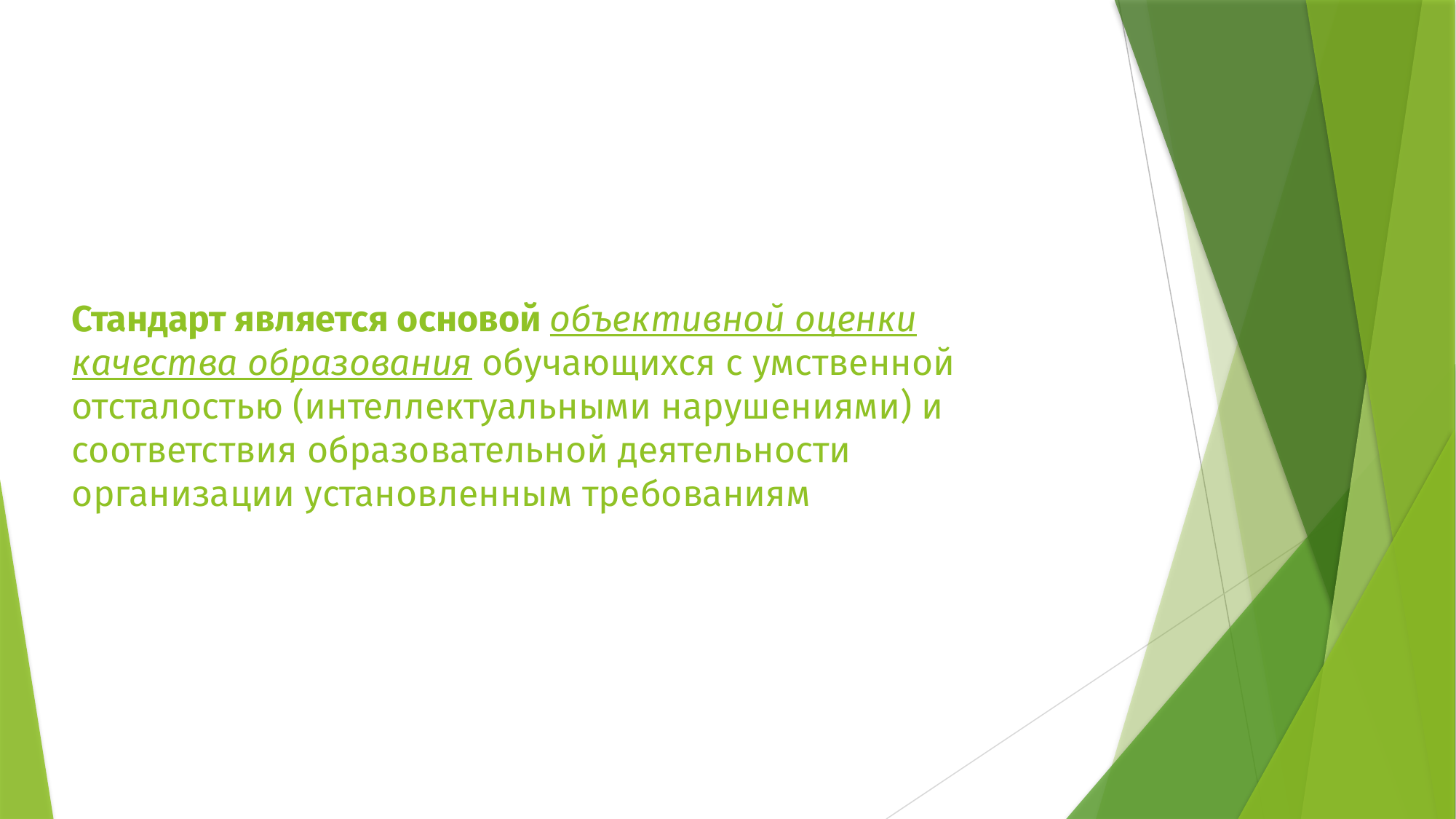

Стандарт является основой объективной оценки качества образования обучающихся с умственной отсталостью (интеллектуальными нарушениями) и соответствия образовательной деятельности организации установленным требованиям